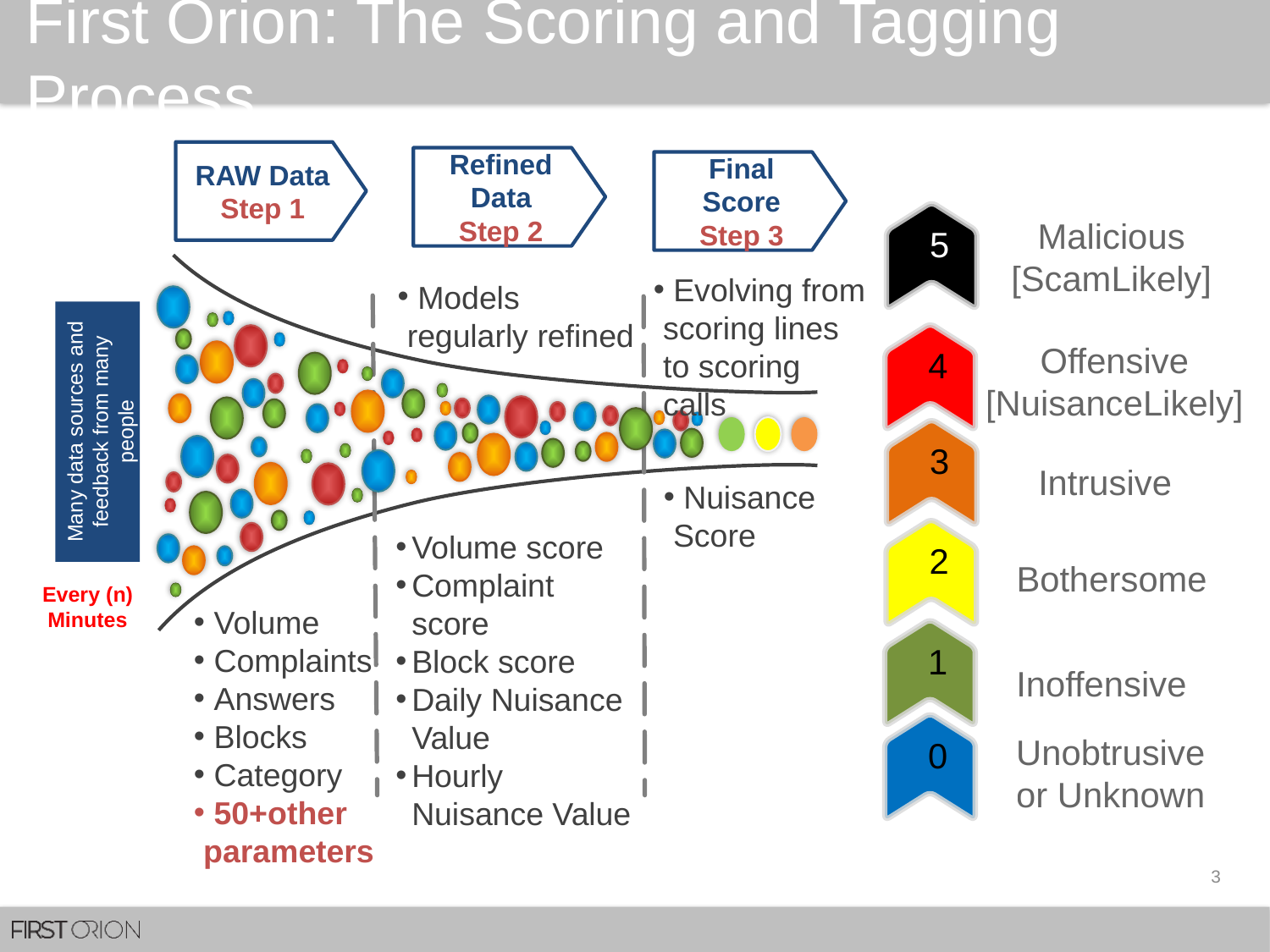

# First Orion: The Scoring and Tagging Process
RAW Data
Step 1
Refined Data
Step 2
Final Score
Step 3

5
Malicious
[ScamLikely]

 Evolving from scoring lines to scoring calls
 Models regularly refined

4
Offensive
[NuisanceLikely]
Many data sources and feedback from many people

3
Intrusive

 Nuisance  Score

2
Volume score
Complaint score
Block score
Daily Nuisance Value
Hourly Nuisance Value
Bothersome
Every (n) Minutes
 Volume
 Complaints
 Answers
 Blocks
 Category
 50+other parameters

1
Inoffensive

0
Unobtrusive
or Unknown
3